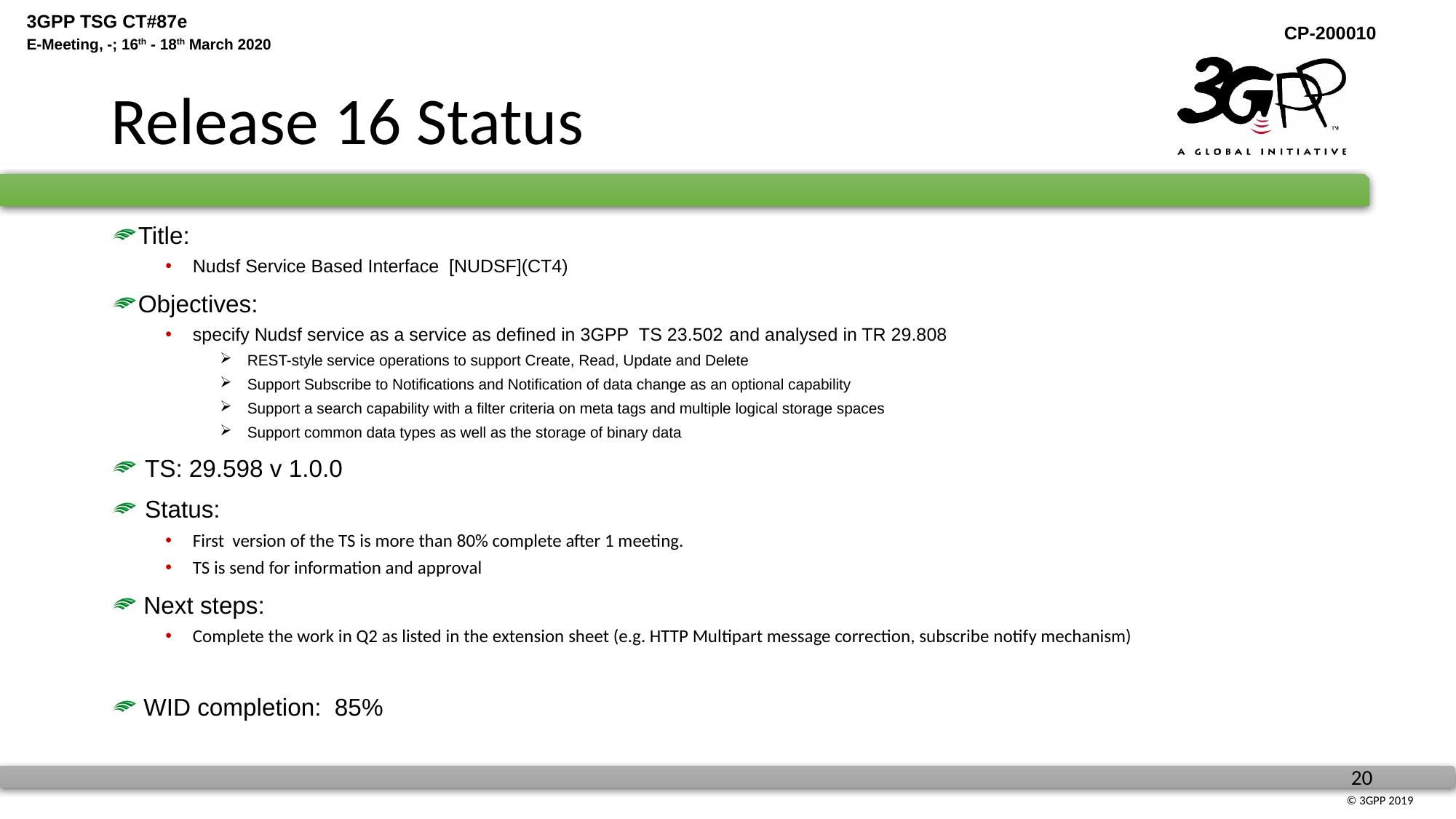

# Release 16 Status
Title:
Nudsf Service Based Interface  [NUDSF](CT4)
Objectives:
specify Nudsf service as a service as defined in 3GPP  TS 23.502 and analysed in TR 29.808
REST-style service operations to support Create, Read, Update and Delete
Support Subscribe to Notifications and Notification of data change as an optional capability
Support a search capability with a filter criteria on meta tags and multiple logical storage spaces
Support common data types as well as the storage of binary data
 TS: 29.598 v 1.0.0
 Status:
First  version of the TS is more than 80% complete after 1 meeting.
TS is send for information and approval
 Next steps:
Complete the work in Q2 as listed in the extension sheet (e.g. HTTP Multipart message correction, subscribe notify mechanism)

 WID completion:  85%